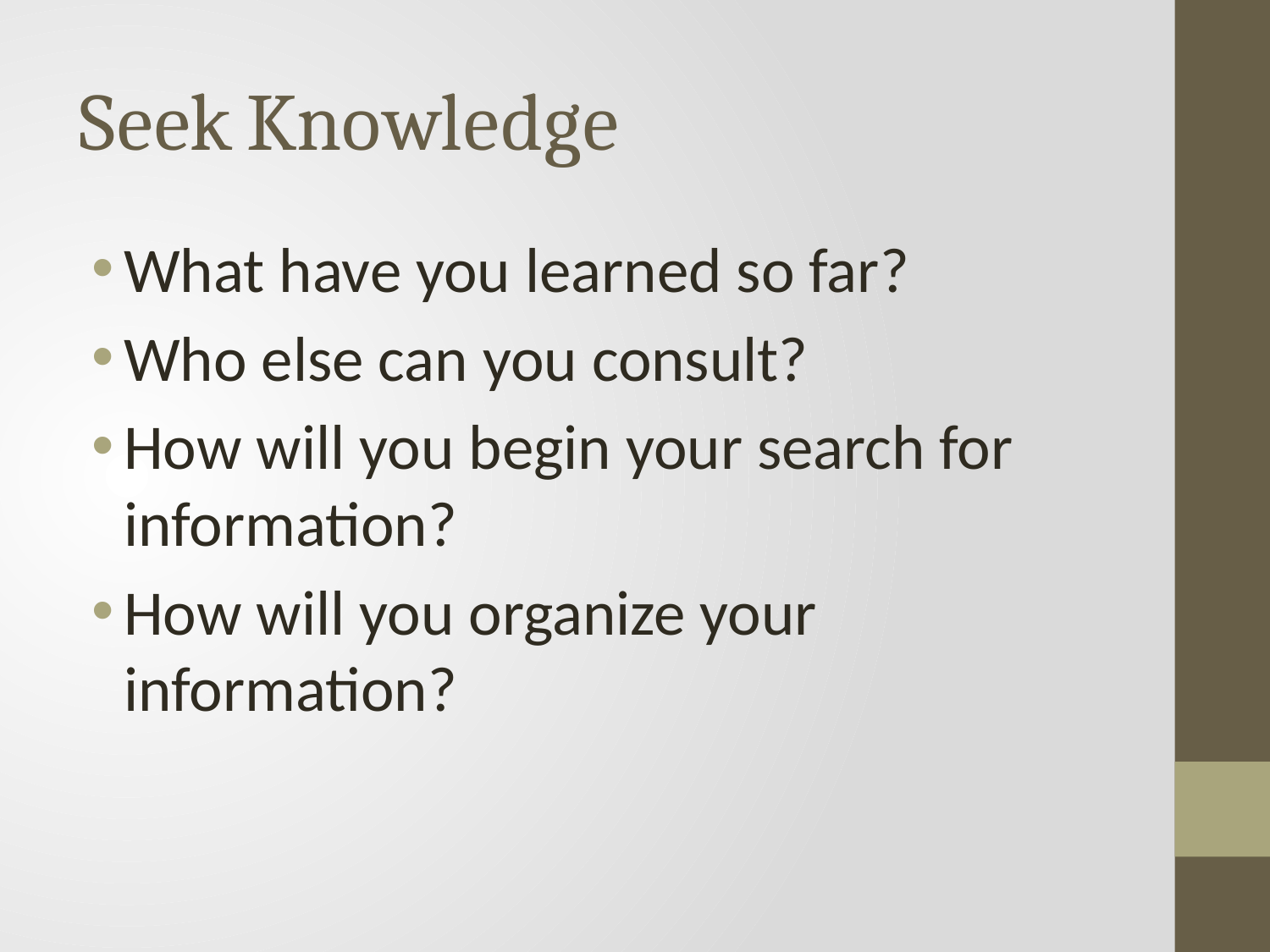

# Seek Knowledge
What have you learned so far?
Who else can you consult?
How will you begin your search for information?
How will you organize your information?